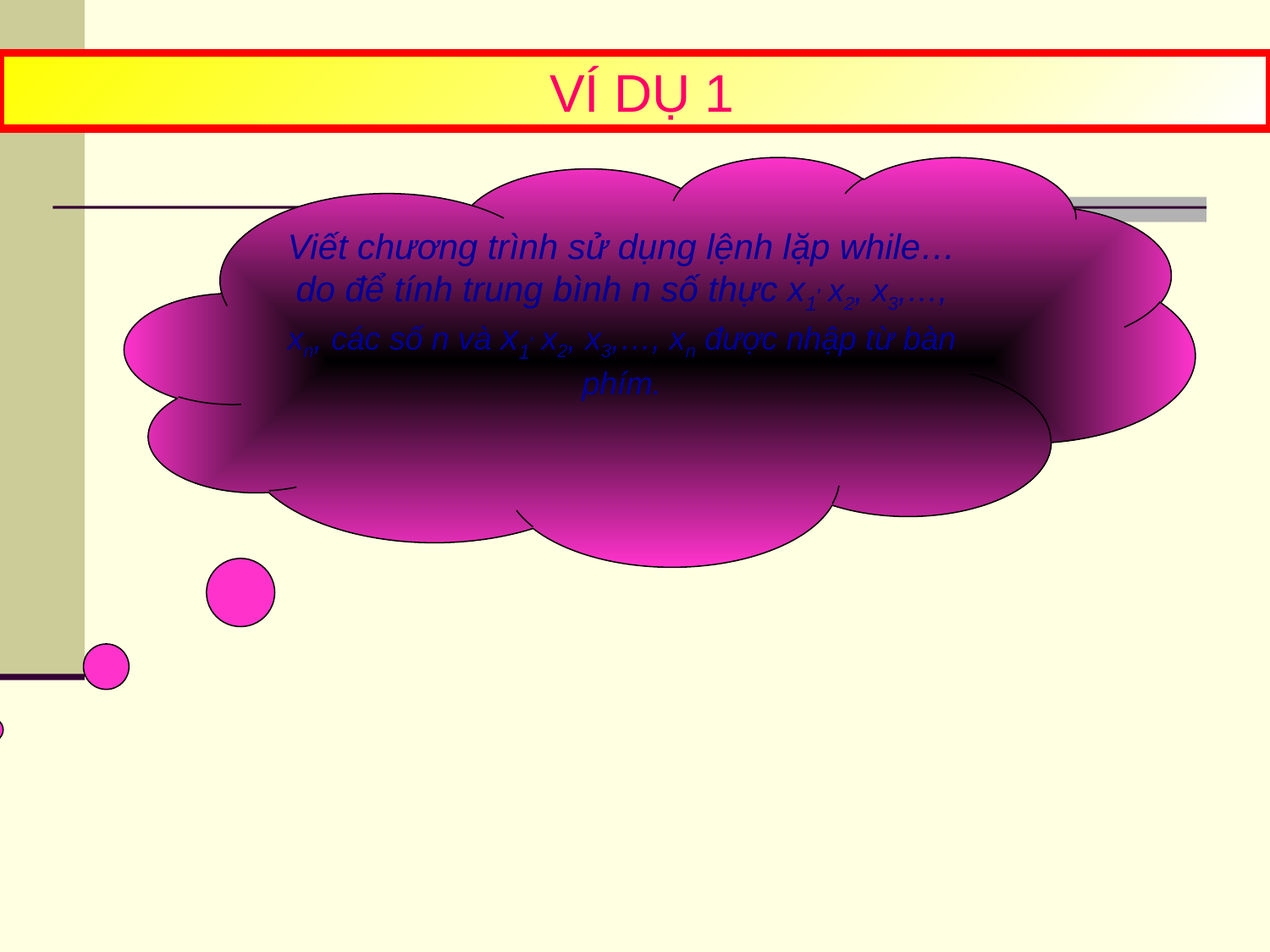

VÍ DỤ 1
Viết chương trình sử dụng lệnh lặp while…do để tính trung bình n số thực x1, x2, x3,…, xn, các số n và x1, x2, x3,…, xn được nhập từ bàn phím.